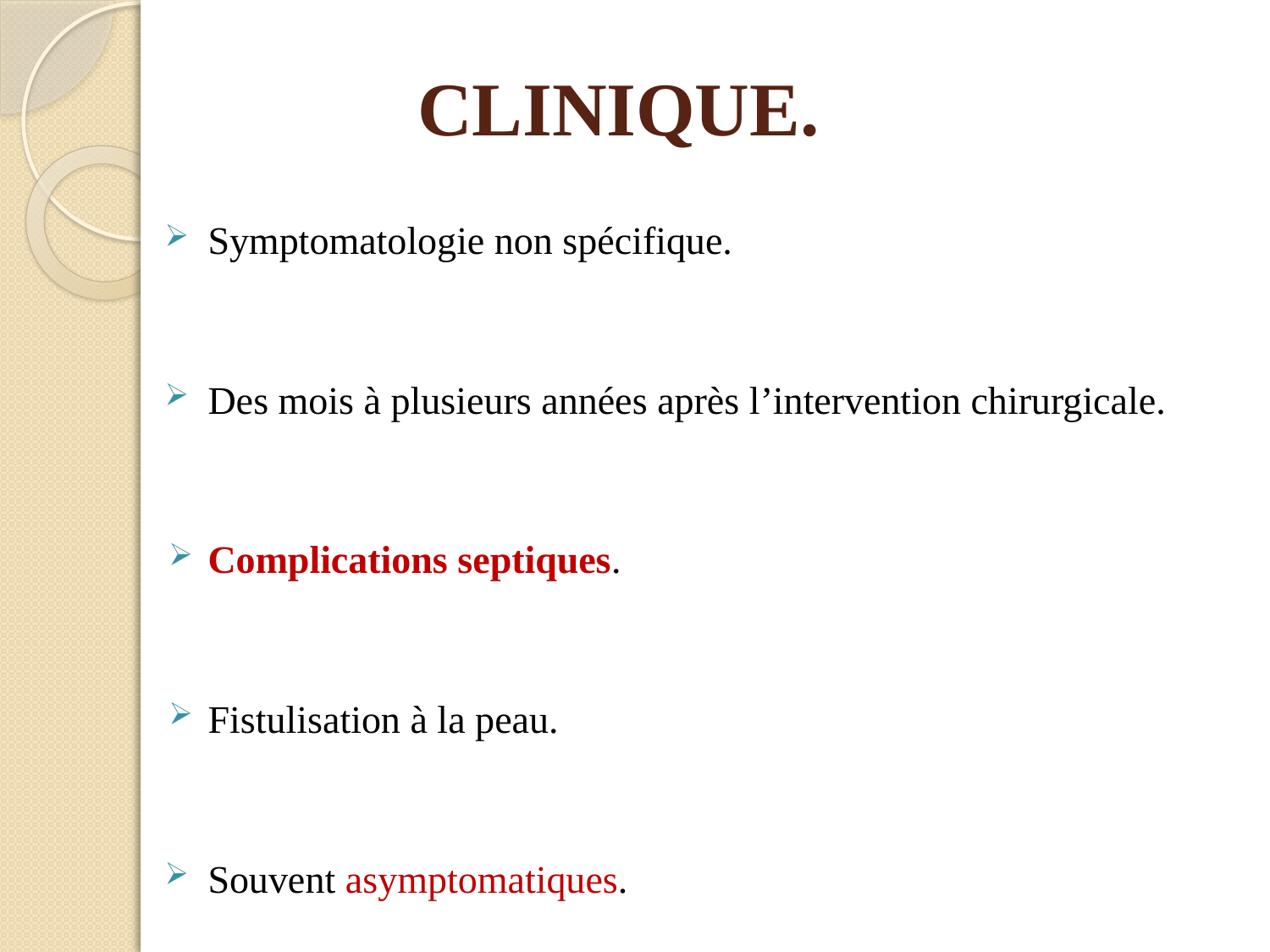

# CLINIQUE.
Symptomatologie non spécifique.

Des mois à plusieurs années après l’intervention chirurgicale.

Complications septiques.

Fistulisation à la peau.

Souvent asymptomatiques.